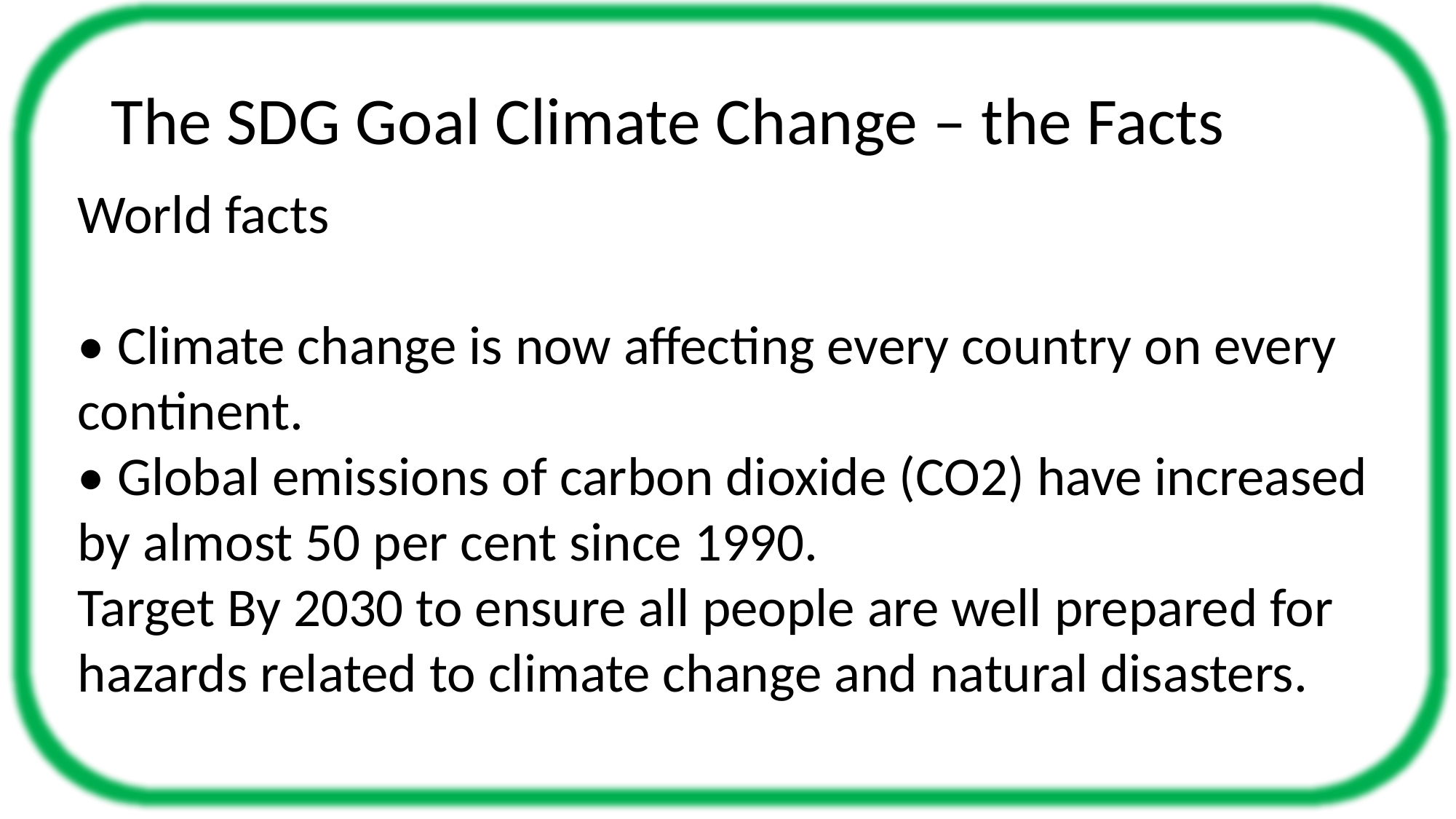

# The SDG Goal Climate Change – the Facts
World facts

• Climate change is now affecting every country on every continent.
• Global emissions of carbon dioxide (CO2) have increased by almost 50 per cent since 1990.
Target By 2030 to ensure all people are well prepared for hazards related to climate change and natural disasters.